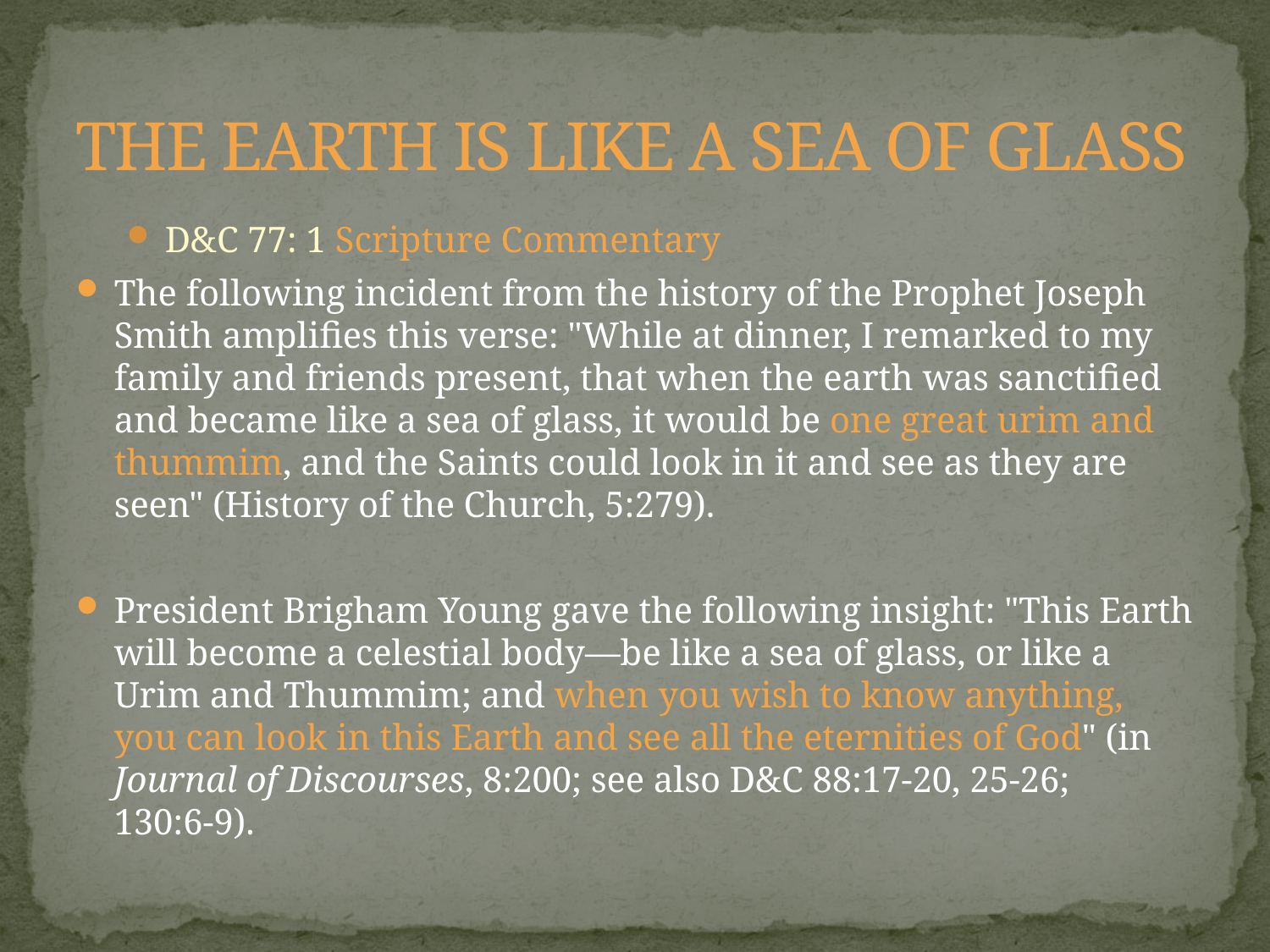

# THE EARTH IS LIKE A SEA OF GLASS
D&C 77: 1 Scripture Commentary
The following incident from the history of the Prophet Joseph Smith amplifies this verse: "While at dinner, I remarked to my family and friends present, that when the earth was sanctified and became like a sea of glass, it would be one great urim and thummim, and the Saints could look in it and see as they are seen" (History of the Church, 5:279).

President Brigham Young gave the following insight: "This Earth will become a celestial body—be like a sea of glass, or like a Urim and Thummim; and when you wish to know anything, you can look in this Earth and see all the eternities of God" (in Journal of Discourses, 8:200; see also D&C 88:17‑20, 25‑26; 130:6‑9).